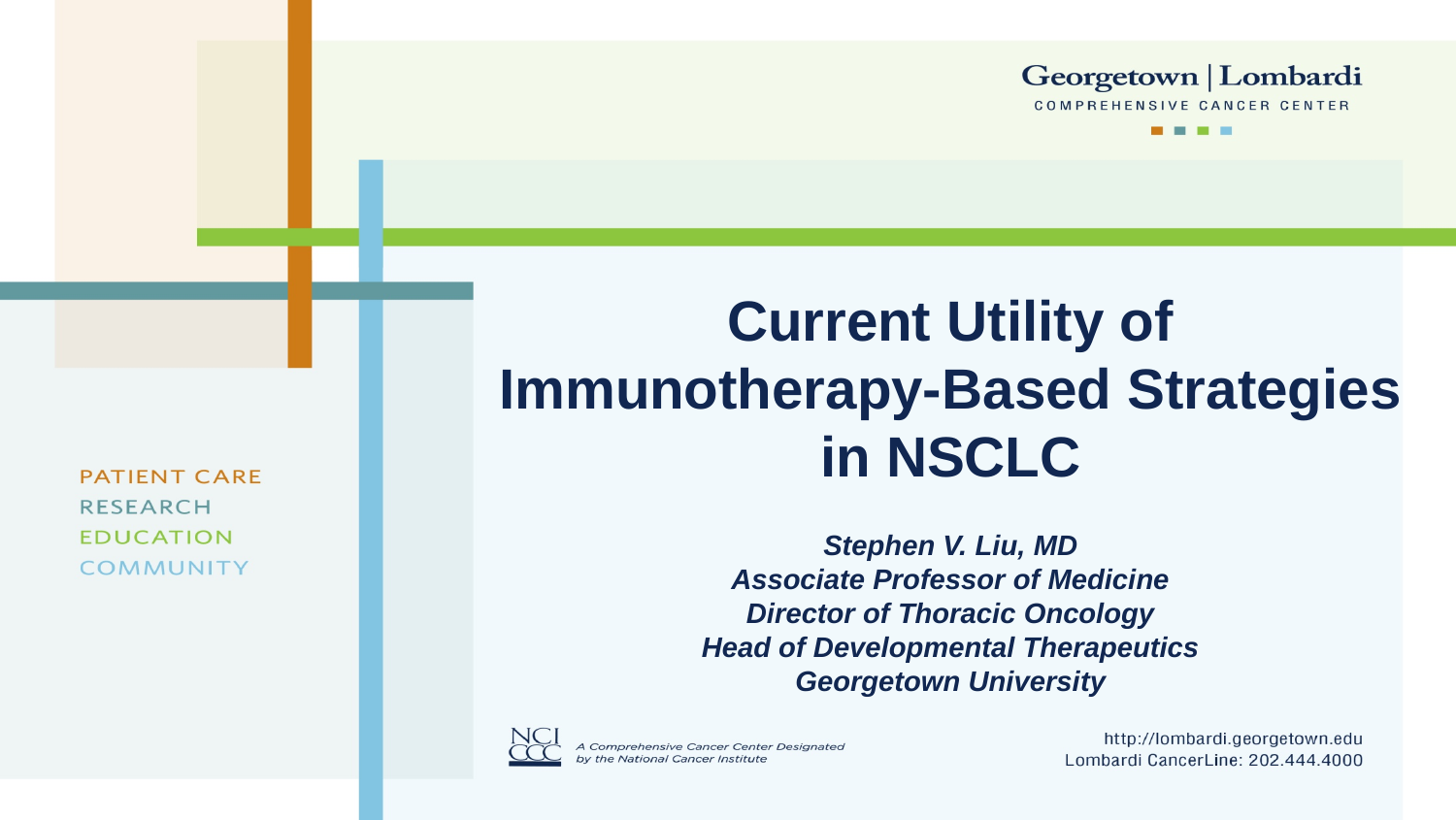

# Current Utility of Immunotherapy-Based Strategies in NSCLC

Stephen V. Liu, MD
Associate Professor of Medicine
Director of Thoracic Oncology
Head of Developmental Therapeutics
Georgetown University